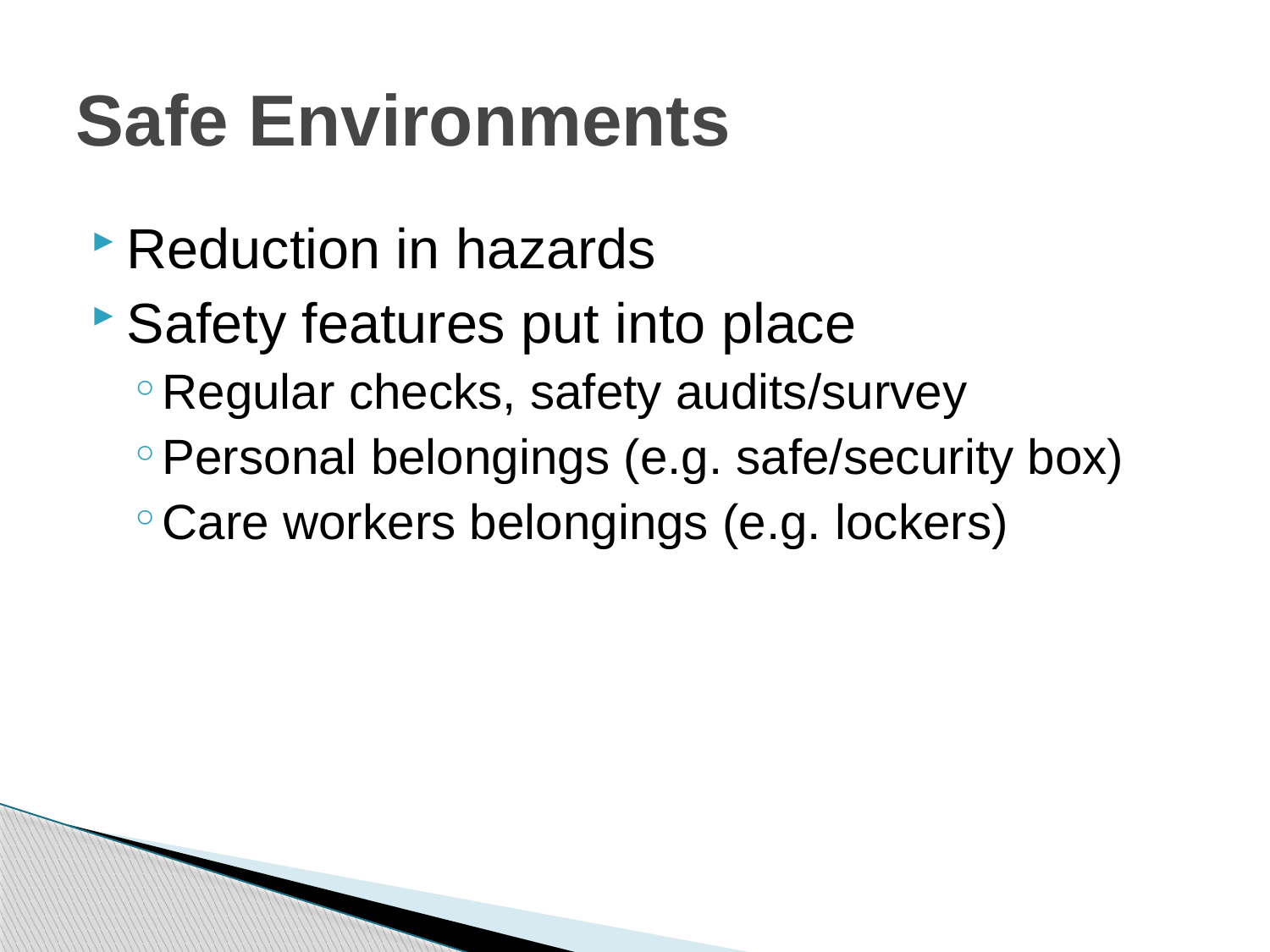

# Safe Environments
Reduction in hazards
Safety features put into place
Regular checks, safety audits/survey
Personal belongings (e.g. safe/security box)
Care workers belongings (e.g. lockers)